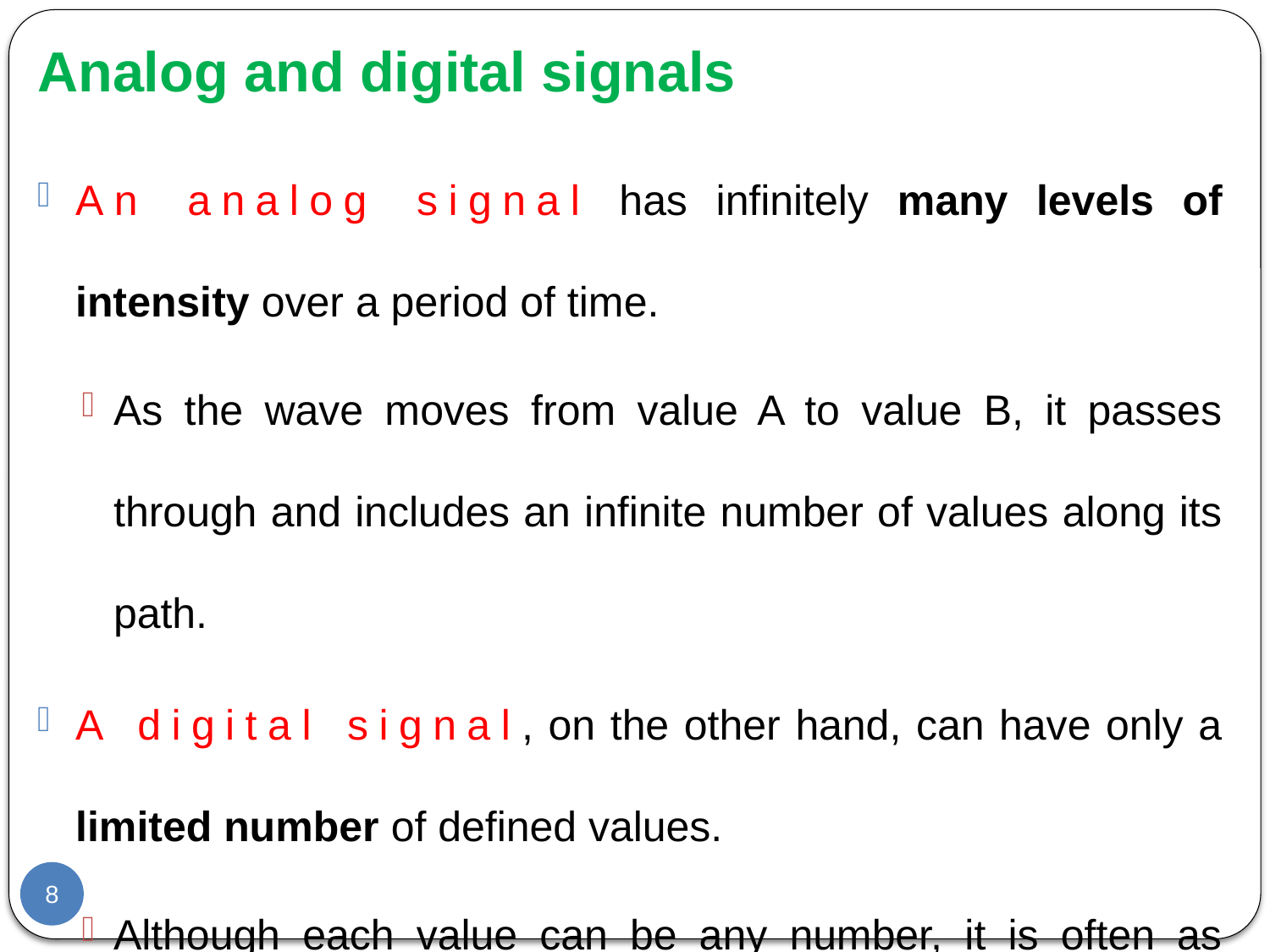

# Analog and digital signals
An analog signal has infinitely many levels of intensity over a period of time.
As the wave moves from value A to value B, it passes through and includes an infinite number of values along its path.
A digital signal, on the other hand, can have only a limited number of defined values.
Although each value can be any number, it is often as simple as 1 and 0.
8